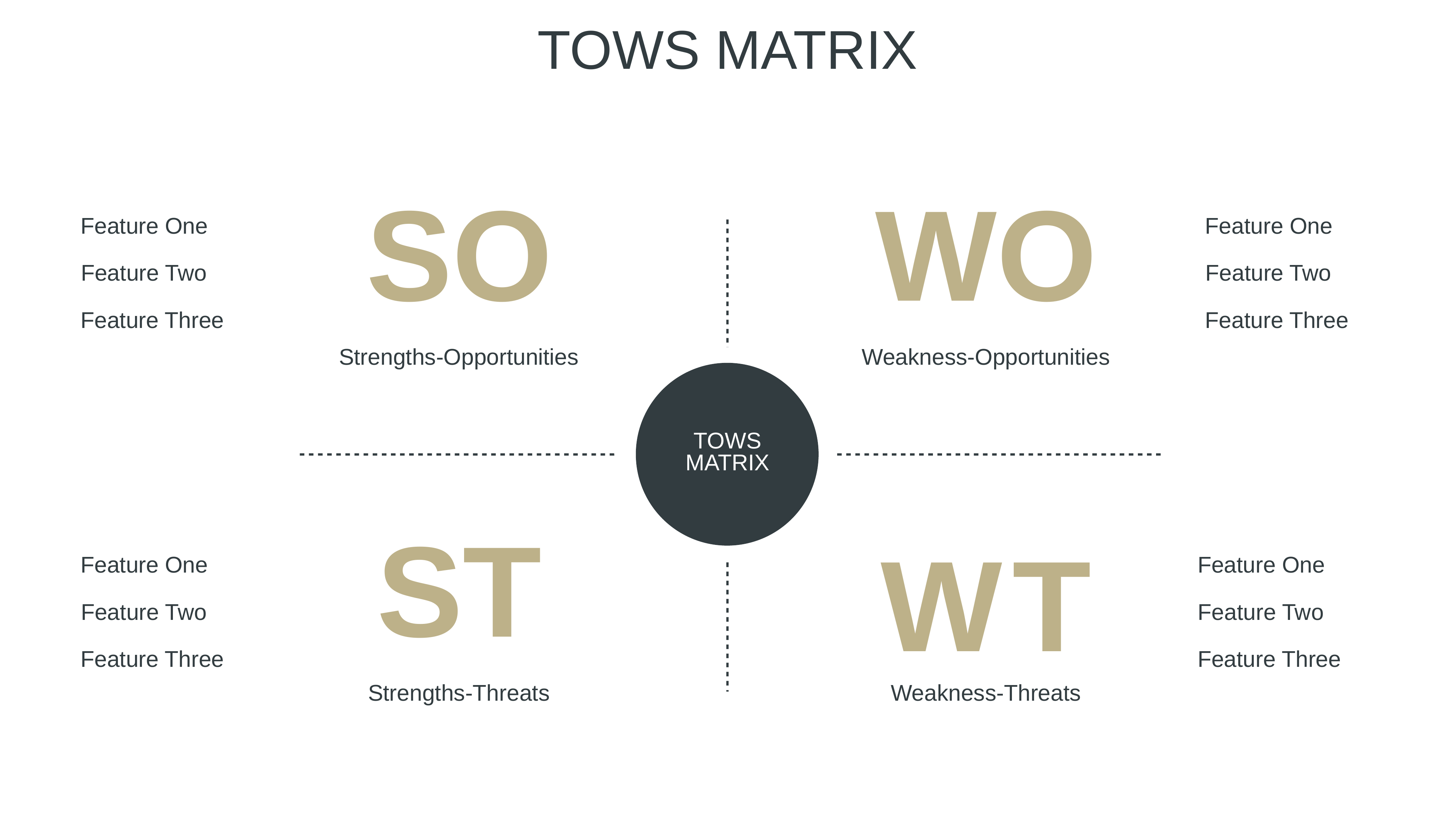

TOWS Matrix
So
wo
Feature One
Feature One

Feature Two
Feature Two
Feature Three
Feature Three
Strengths-Opportunities
Weakness-Opportunities

TOWS
Matrix

ST
WT
Feature One
Feature One

Feature Two
Feature Two
Feature Three
Feature Three
Strengths-Threats
Weakness-Threats